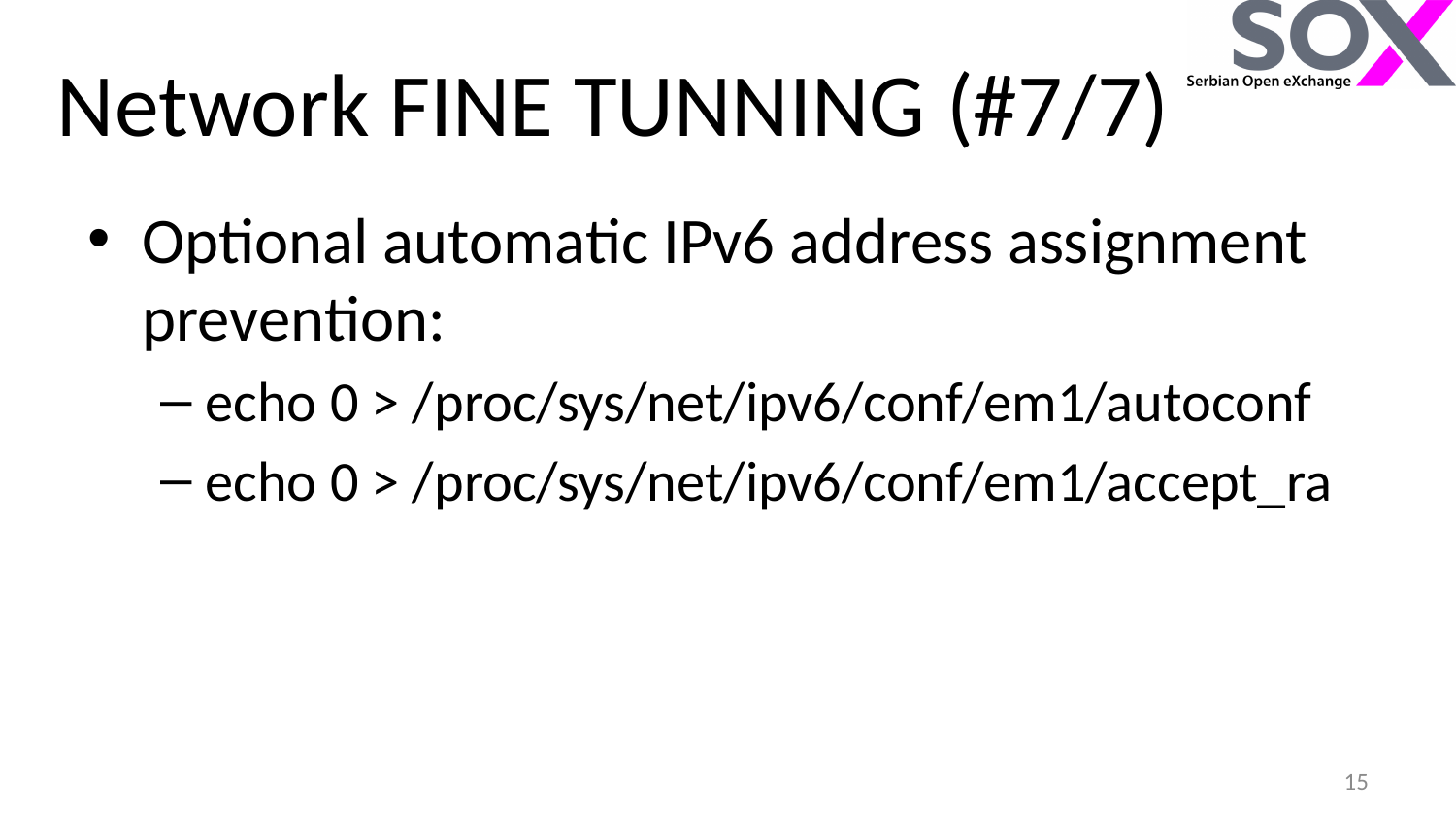

# Network FINE TUNNING (#7/7)
Optional automatic IPv6 address assignment prevention:
echo 0 > /proc/sys/net/ipv6/conf/em1/autoconf
echo 0 > /proc/sys/net/ipv6/conf/em1/accept_ra
15